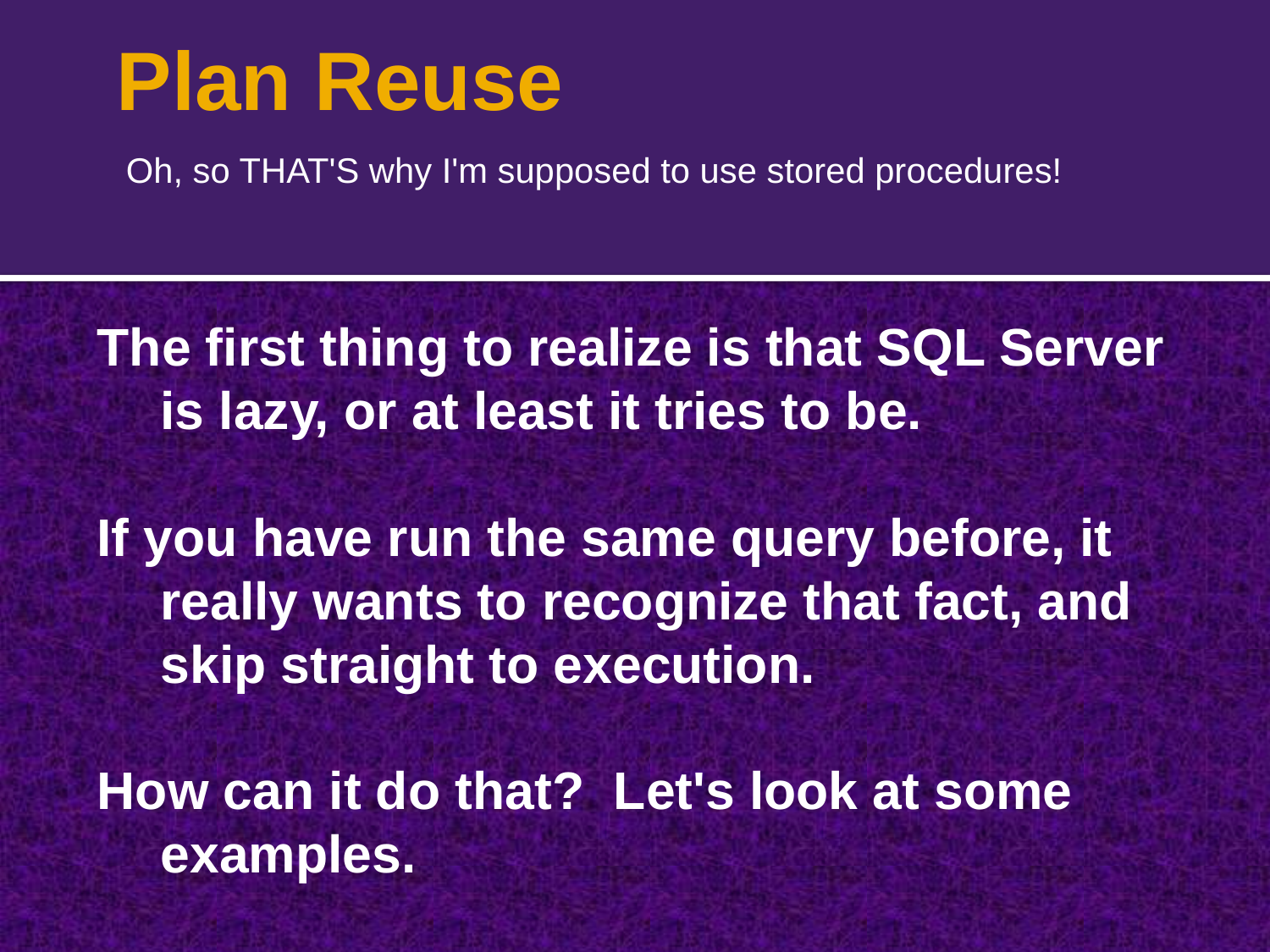

# Plan Reuse
Oh, so THAT'S why I'm supposed to use stored procedures!
The first thing to realize is that SQL Server is lazy, or at least it tries to be.

If you have run the same query before, it really wants to recognize that fact, and skip straight to execution.

How can it do that?  Let's look at some examples.